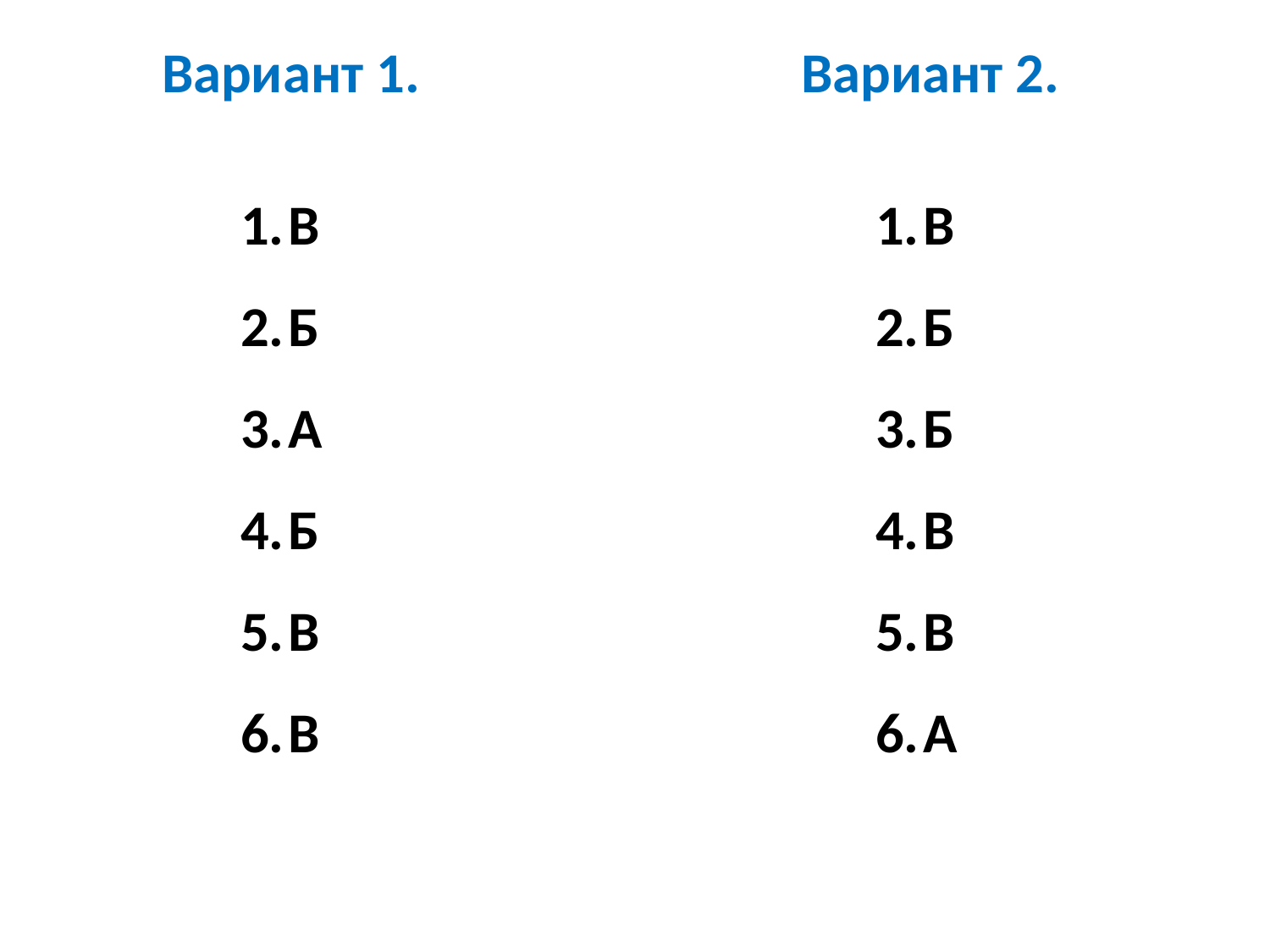

Вариант 1.                              Вариант 2.
В
Б
А
Б
В
В
В
Б
Б
В
В
А